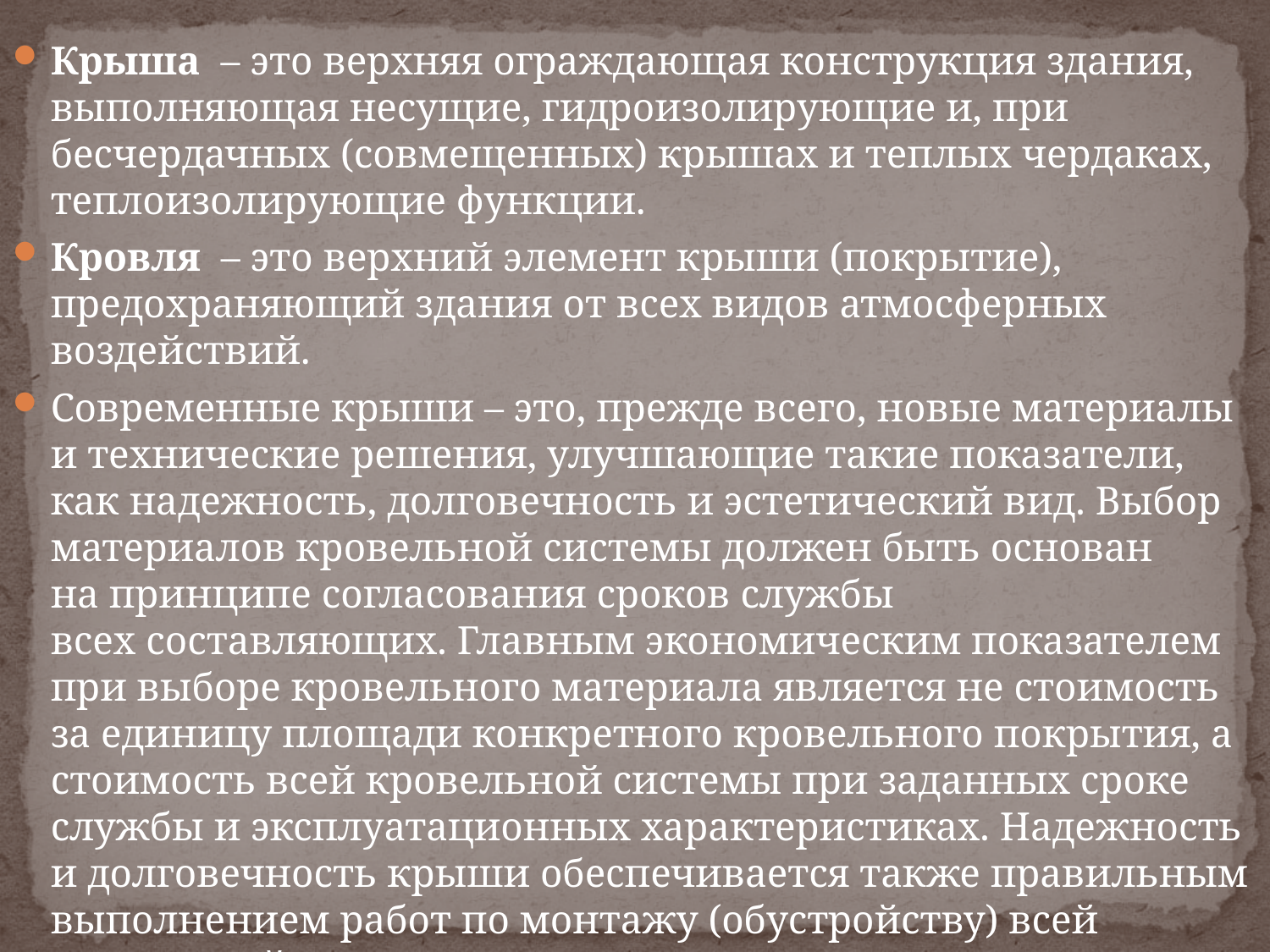

Крыша  – это верхняя ограждающая конструкция здания, выполняющая несущие, гидроизолирующие и, при бесчердачных (совмещенных) крышах и теплых чердаках, теплоизолирующие функции.
Кровля  – это верхний элемент крыши (покрытие), предохраняющий здания от всех видов атмосферных воздействий.
Современные крыши – это, прежде всего, новые материалы и технические решения, улучшающие такие показатели, как надежность, долговечность и эстетический вид. Выбор материалов кровельной системы должен быть основан на принципе согласования сроков службы всех составляющих. Главным экономическим показателем при выборе кровельного материала является не стоимость за единицу площади конкретного кровельного покрытия, а стоимость всей кровельной системы при заданных сроке службы и эксплуатационных характеристиках. Надежность и долговечность крыши обеспечивается также правильным выполнением работ по монтажу (обустройству) всей кровельной системы.